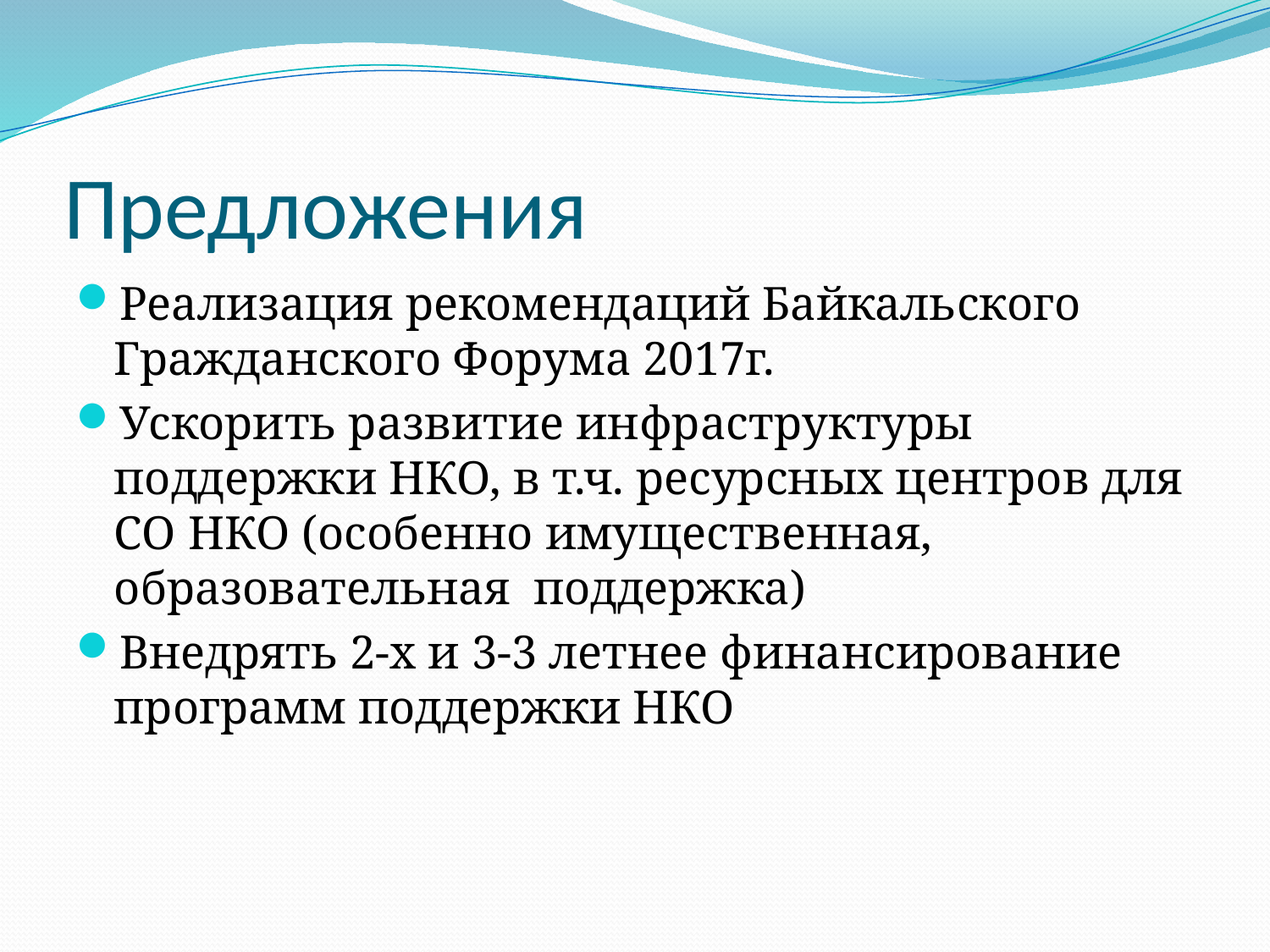

# Предложения
Реализация рекомендаций Байкальского Гражданского Форума 2017г.
Ускорить развитие инфраструктуры поддержки НКО, в т.ч. ресурсных центров для СО НКО (особенно имущественная, образовательная  поддержка)
Внедрять 2-х и 3-3 летнее финансирование программ поддержки НКО